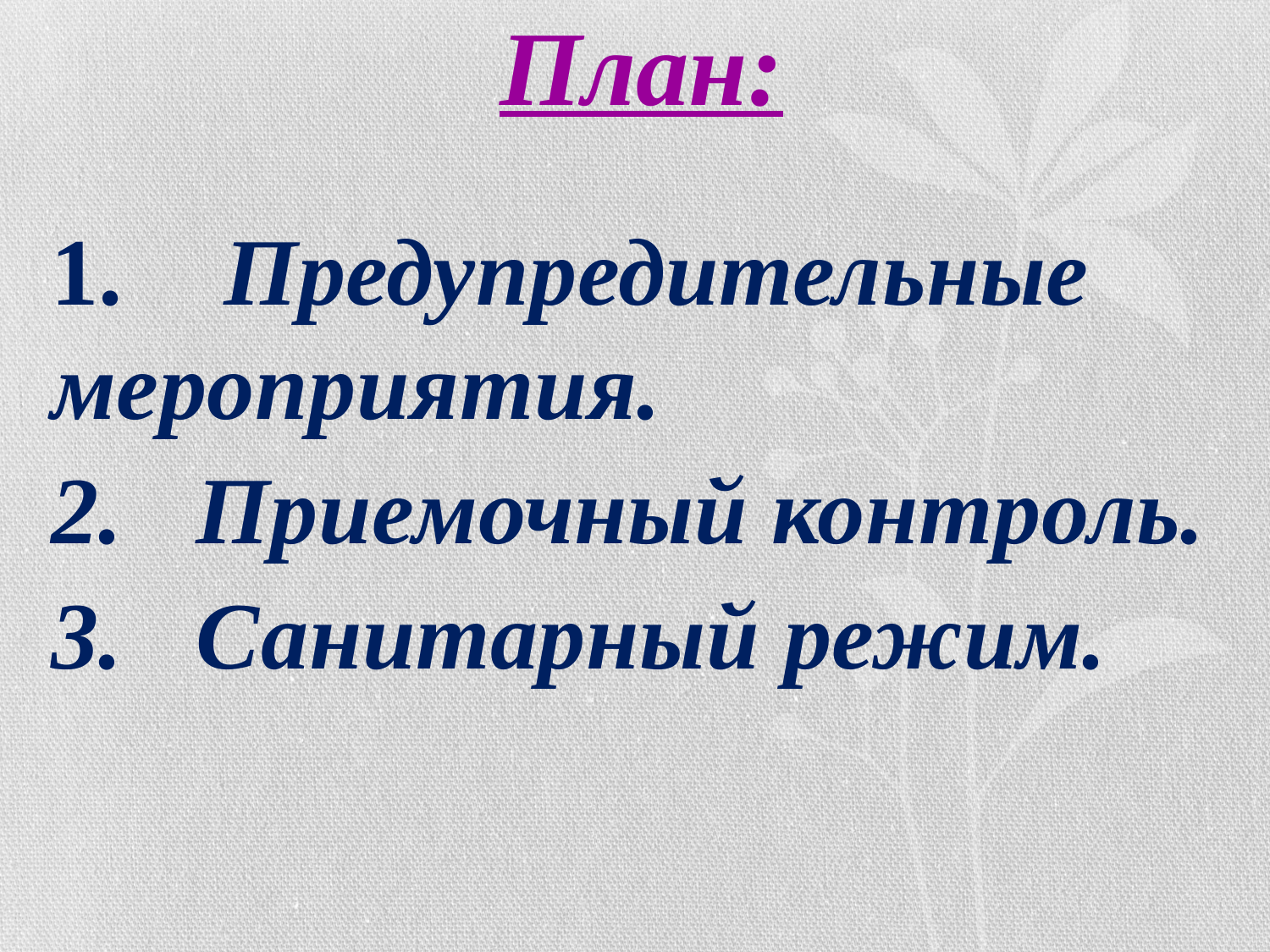

# План:

1.       Предупредительные мероприятия.
2.   Приемочный контроль.
3.   Санитарный режим.